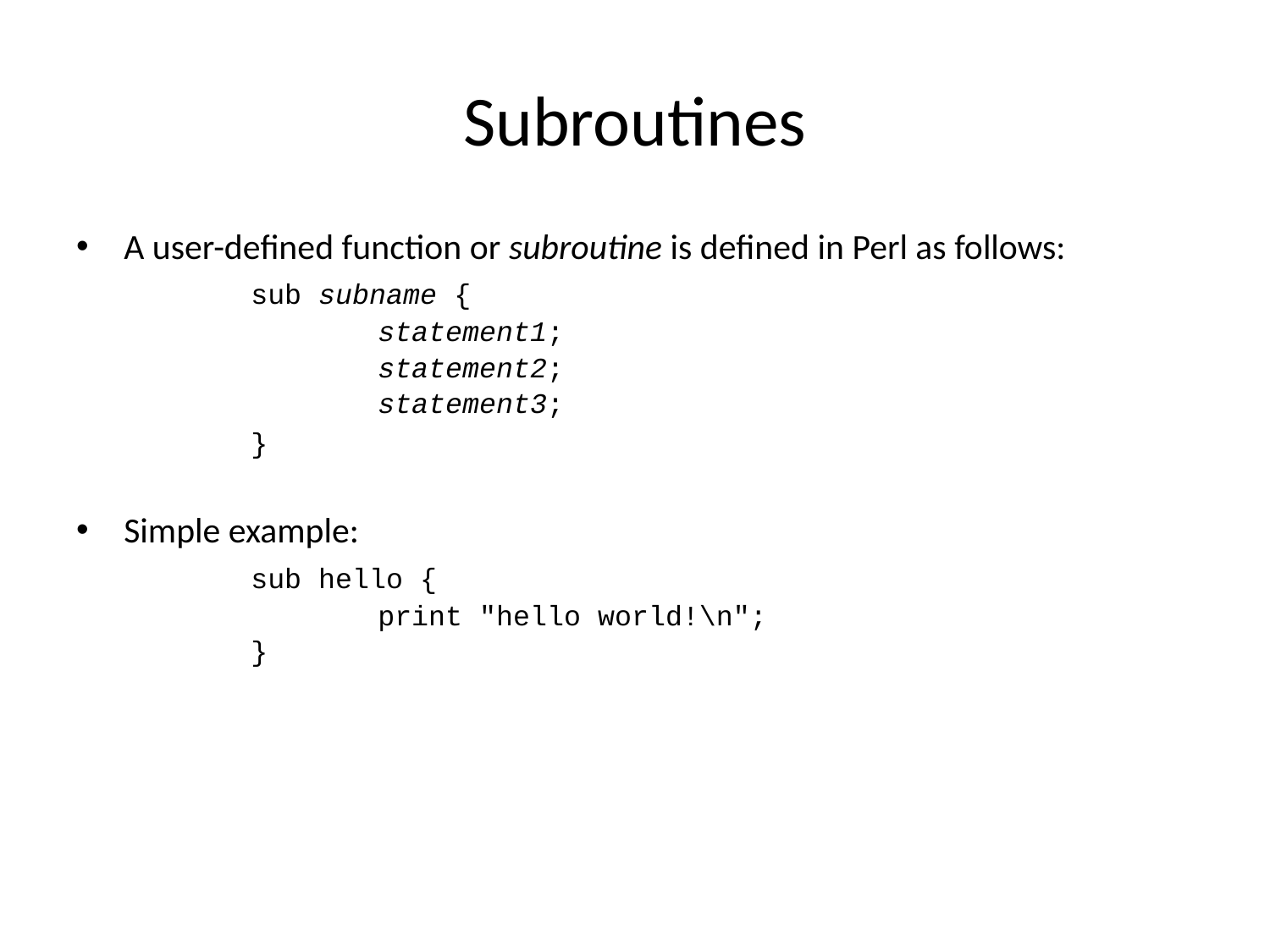

# Subroutines
A user-defined function or subroutine is defined in Perl as follows:
		sub subname {
			statement1;
			statement2;
			statement3;
		}

Simple example:
		sub hello {
			print "hello world!\n";
		}